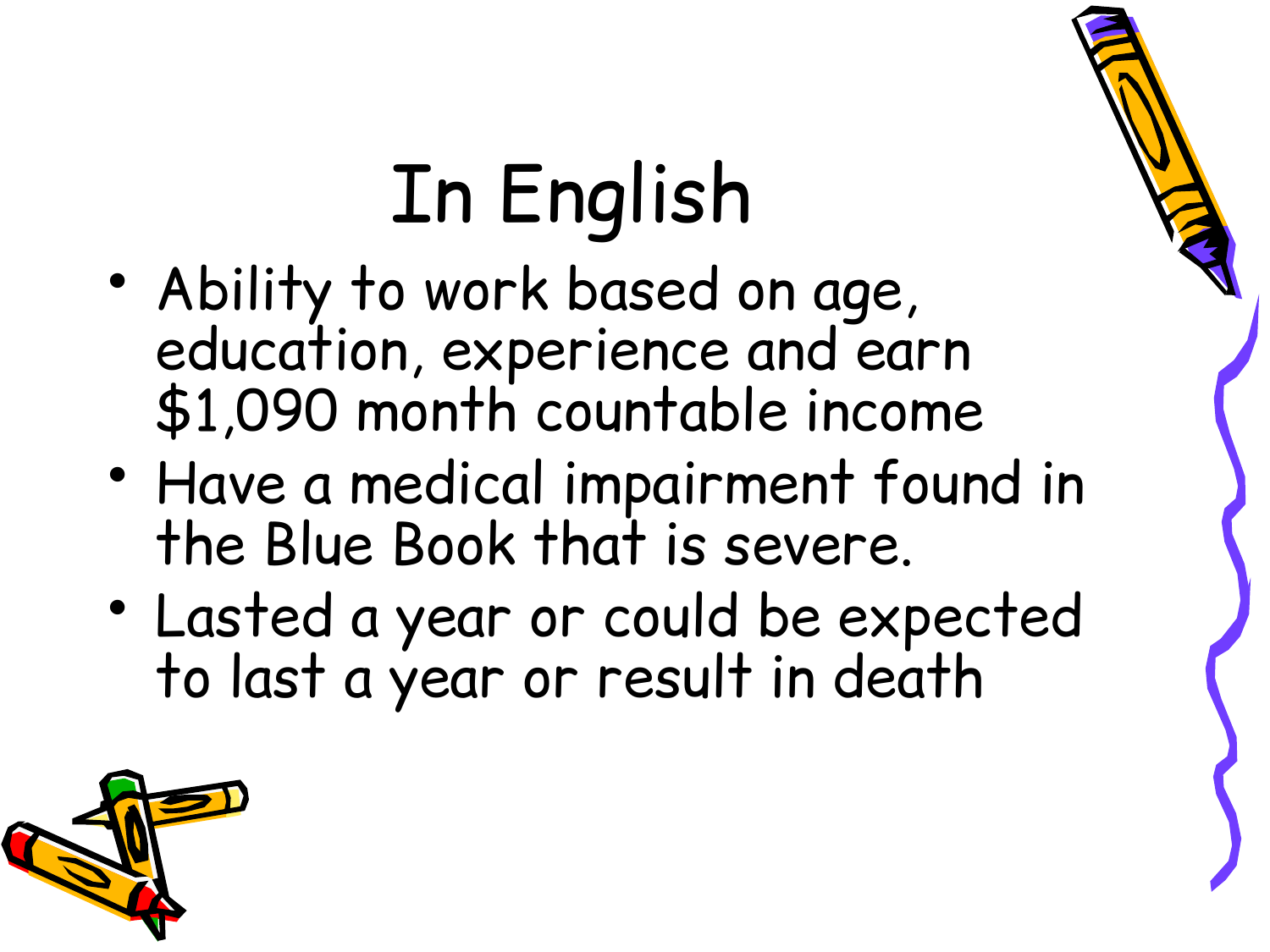

# In English
Ability to work based on age, education, experience and earn $1,090 month countable income
Have a medical impairment found in the Blue Book that is severe.
Lasted a year or could be expected to last a year or result in death